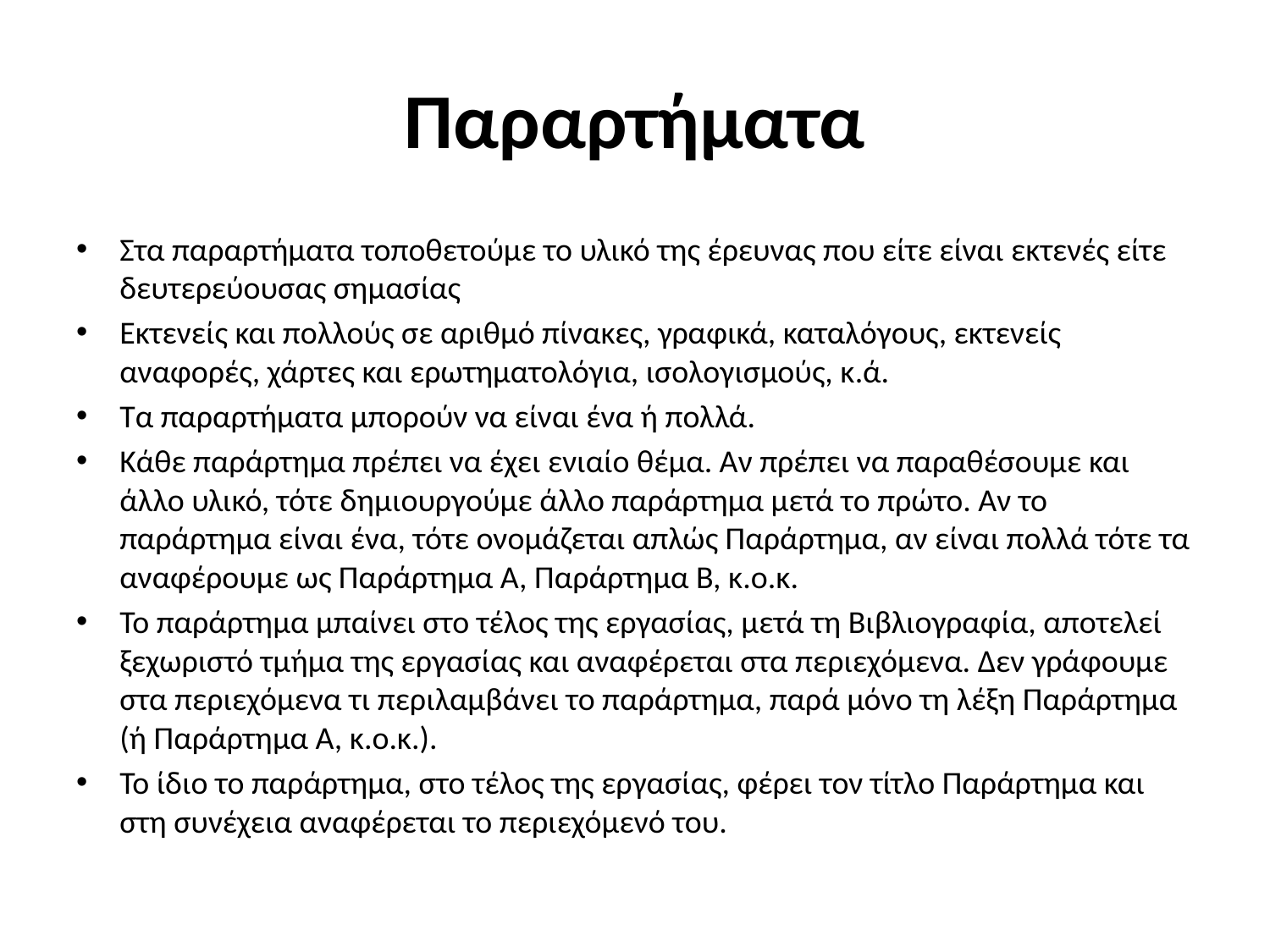

# Παραρτήματα
Στα παραρτήματα τοποθετούμε το υλικό της έρευνας που είτε είναι εκτενές είτε δευτερεύουσας σημασίας
Εκτενείς και πολλούς σε αριθμό πίνακες, γραφικά, καταλόγους, εκτενείς αναφορές, χάρτες και ερωτηματολόγια, ισολογισμούς, κ.ά.
Τα παραρτήματα μπορούν να είναι ένα ή πολλά.
Κάθε παράρτημα πρέπει να έχει ενιαίο θέμα. Αν πρέπει να παραθέσουμε και άλλο υλικό, τότε δημιουργούμε άλλο παράρτημα μετά το πρώτο. Αν το παράρτημα είναι ένα, τότε ονομάζεται απλώς Παράρτημα, αν είναι πολλά τότε τα αναφέρουμε ως Παράρτημα Α, Παράρτημα Β, κ.ο.κ.
Το παράρτημα μπαίνει στο τέλος της εργασίας, μετά τη Βιβλιογραφία, αποτελεί ξεχωριστό τμήμα της εργασίας και αναφέρεται στα περιεχόμενα. Δεν γράφουμε στα περιεχόμενα τι περιλαμβάνει το παράρτημα, παρά μόνο τη λέξη Παράρτημα (ή Παράρτημα Α, κ.ο.κ.).
Το ίδιο το παράρτημα, στο τέλος της εργασίας, φέρει τον τίτλο Παράρτημα και στη συνέχεια αναφέρεται το περιεχόμενό του.